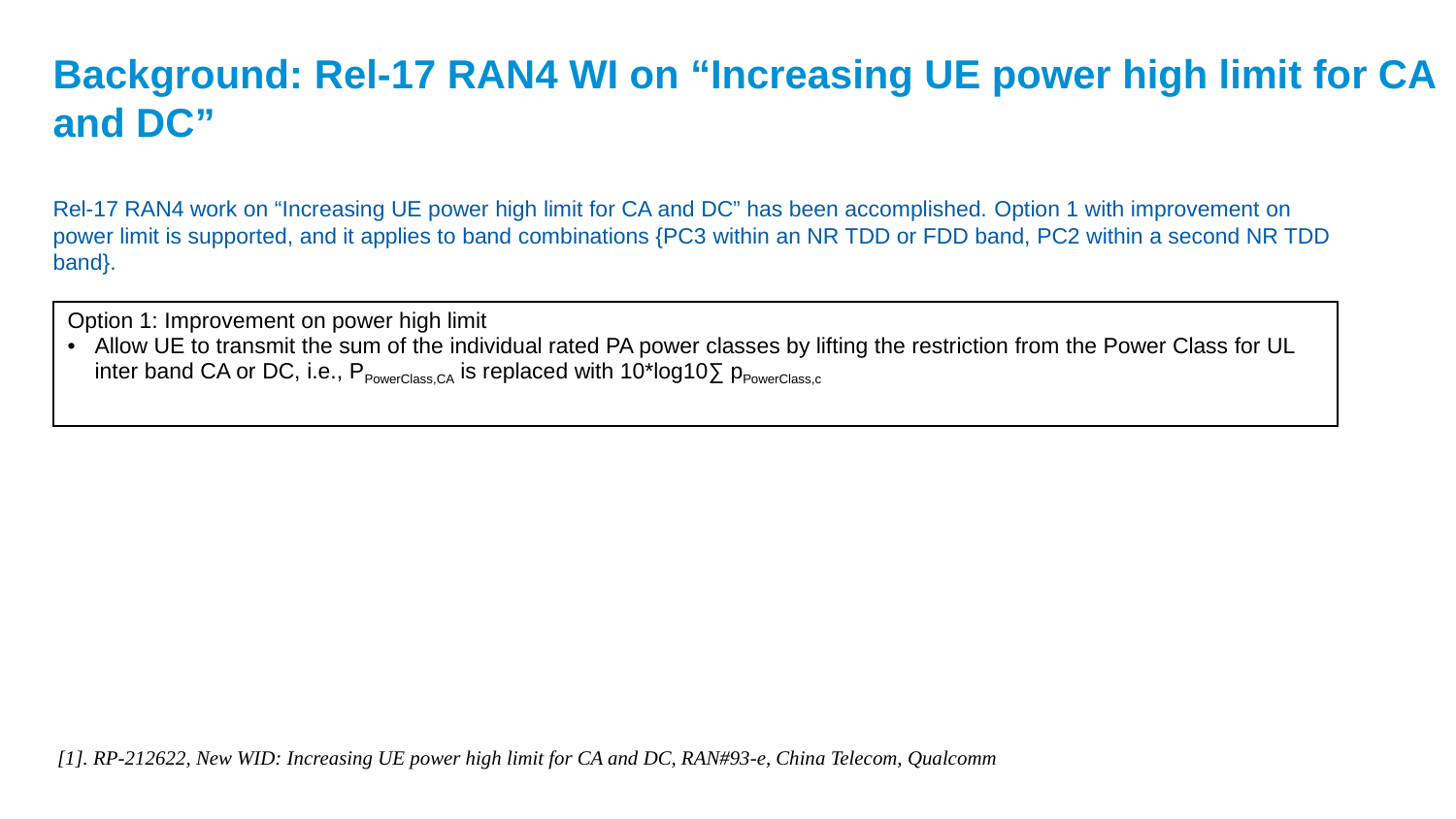

# Background: Rel-17 RAN4 WI on “Increasing UE power high limit for CA and DC”
Rel-17 RAN4 work on “Increasing UE power high limit for CA and DC” has been accomplished. Option 1 with improvement on power limit is supported, and it applies to band combinations {PC3 within an NR TDD or FDD band, PC2 within a second NR TDD band}.
| Option 1: Improvement on power high limit Allow UE to transmit the sum of the individual rated PA power classes by lifting the restriction from the Power Class for UL inter band CA or DC, i.e., PPowerClass,CA is replaced with 10\*log10∑ pPowerClass,c |
| --- |
[1]. RP-212622, New WID: Increasing UE power high limit for CA and DC, RAN#93-e, China Telecom, Qualcomm